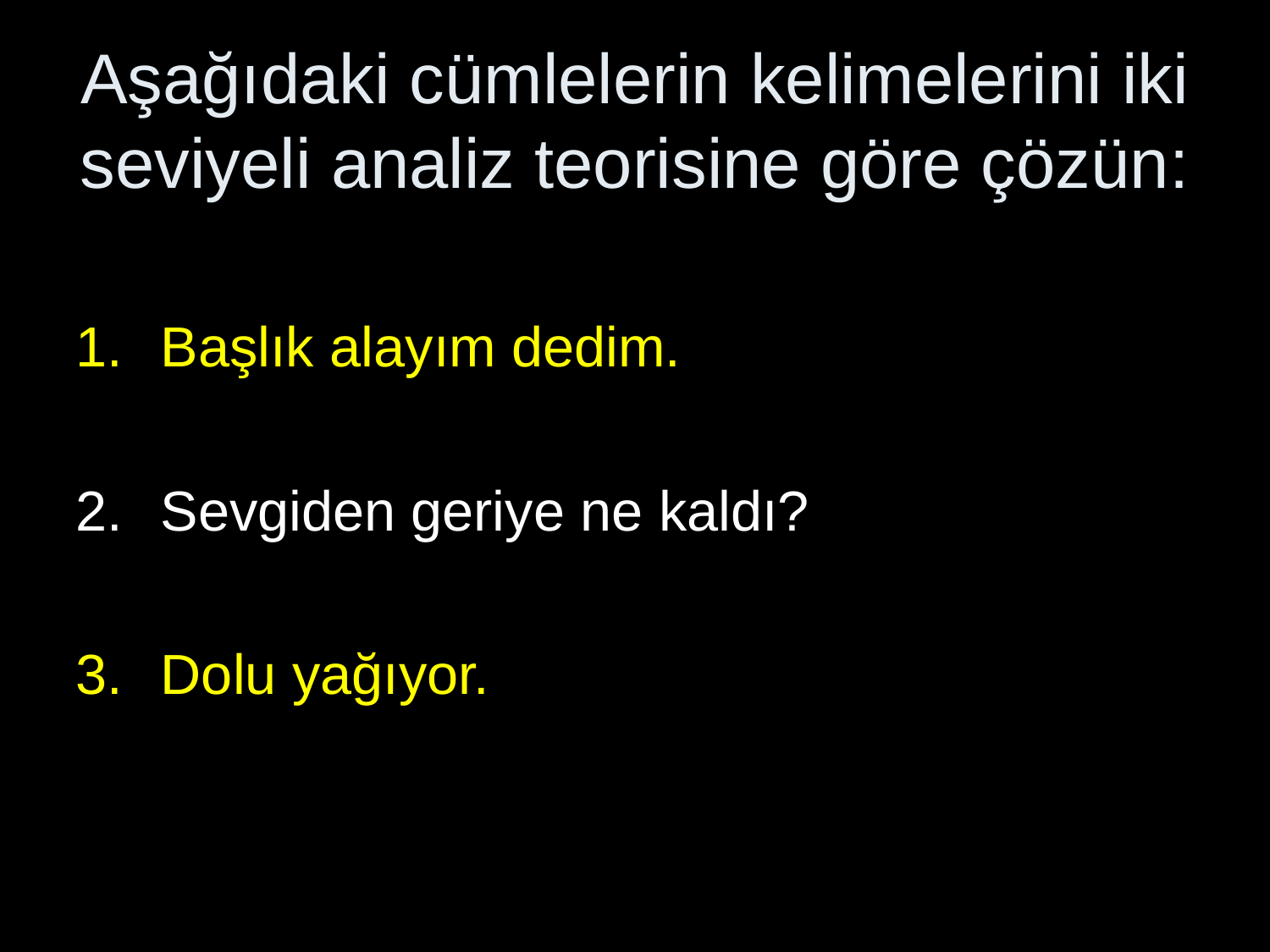

# Aşağıdaki cümlelerin kelimelerini iki seviyeli analiz teorisine göre çözün:

Başlık alayım dedim.

Sevgiden geriye ne kaldı?

Dolu yağıyor.